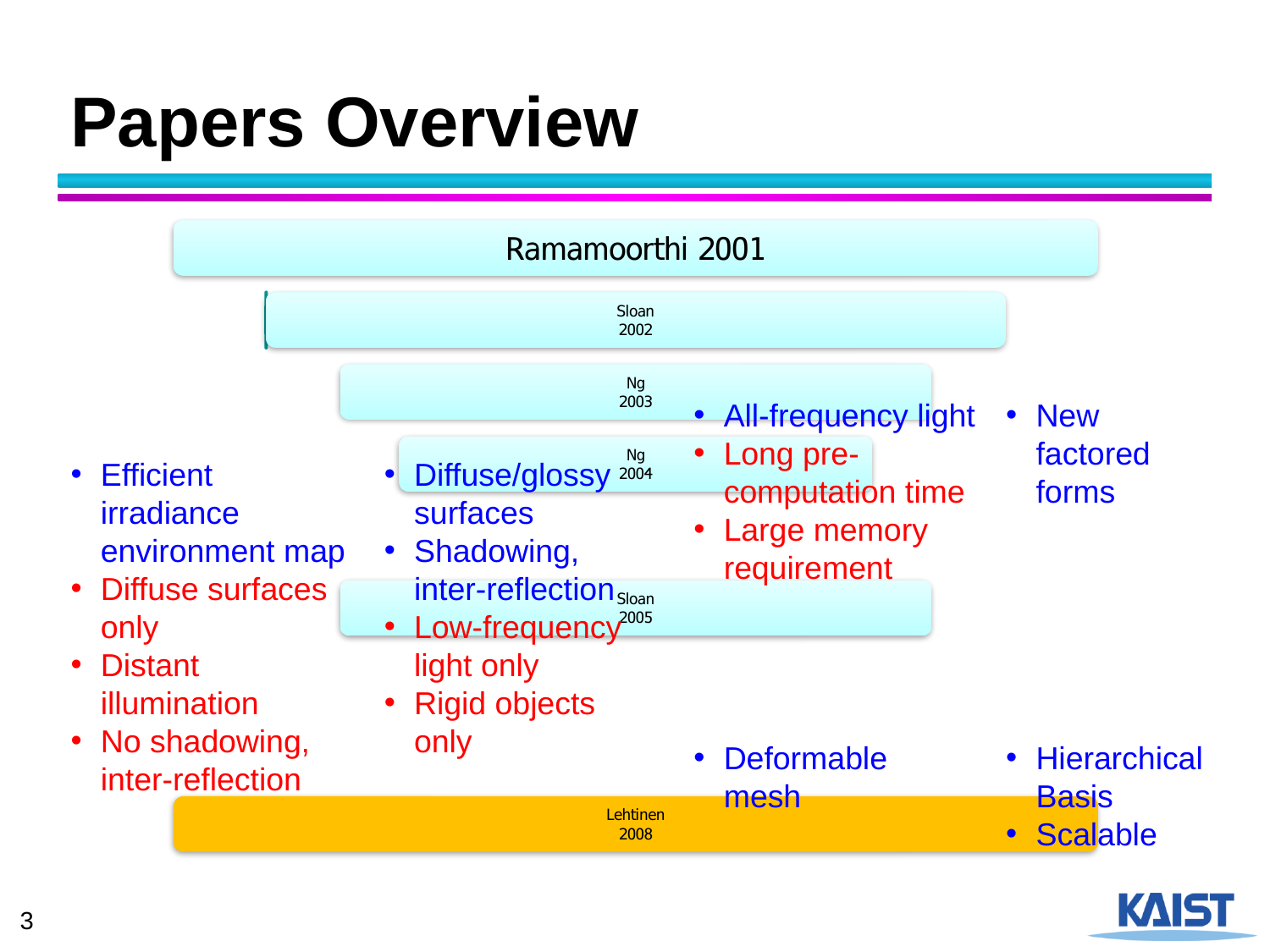

# Papers Overview
Ramamoorthi 2001
Sloan
2002
Ng
2003
Lehtinen
2008
All-frequency light
Long pre-computation time
Large memory requirement
New factored forms
Efficient irradiance environment map
Diffuse surfaces only
Distant illumination
No shadowing, inter-reflection
Diffuse/glossy surfaces
Shadowing, inter-reflection
Low-frequency light only
Rigid objects only
Deformable mesh
Hierarchical Basis
Scalable